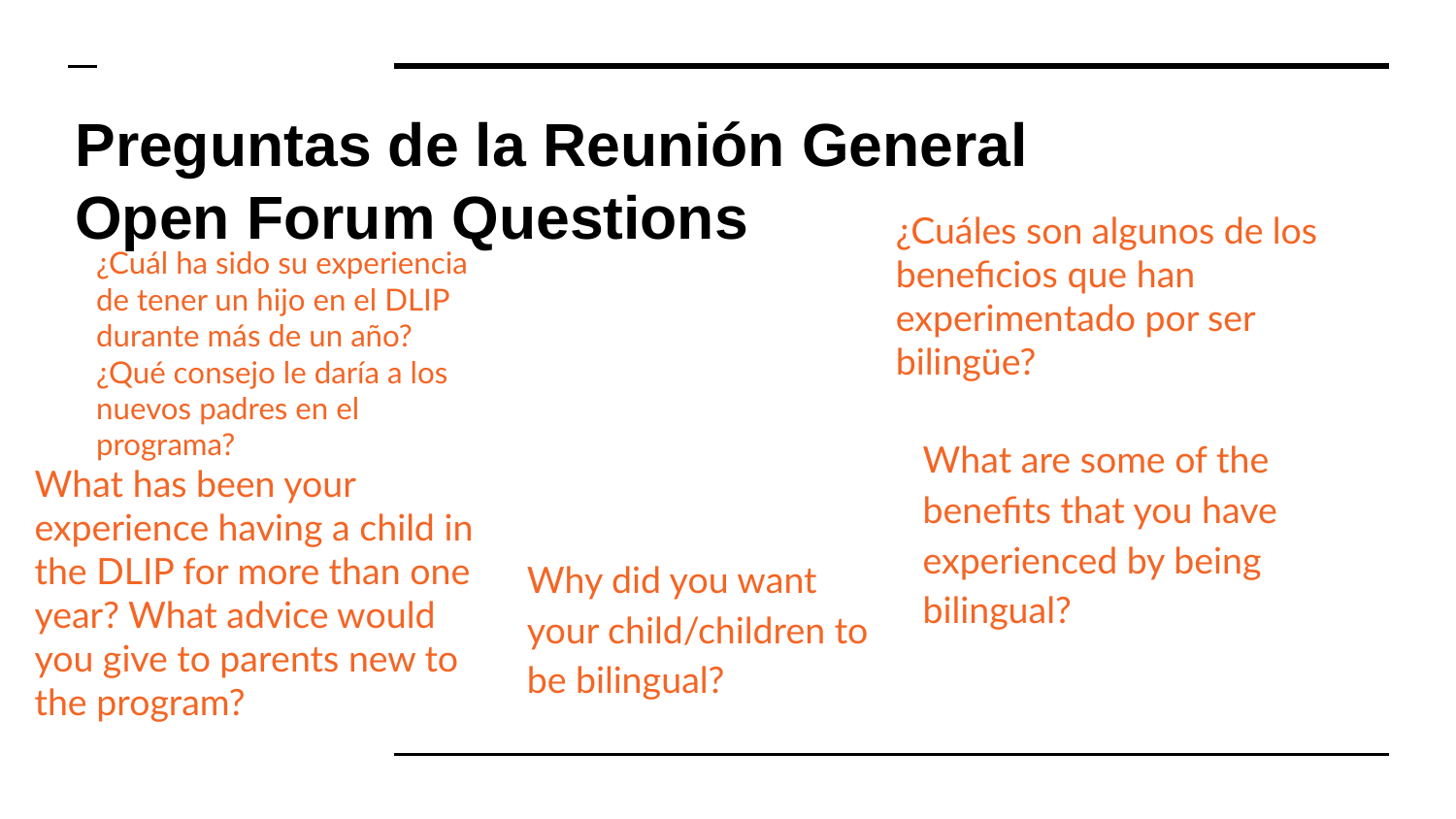

# Preguntas de la Reunión General
Open Forum Questions
¿Cuáles son algunos de los beneficios que han experimentado por ser bilingüe?
¿Cuál ha sido su experiencia de tener un hijo en el DLIP durante más de un año? ¿Qué consejo le daría a los nuevos padres en el programa?

What are some of the benefits that you have experienced by being bilingual?
What has been your experience having a child in the DLIP for more than one year? What advice would you give to parents new to the program?
Why did you want your child/children to be bilingual?